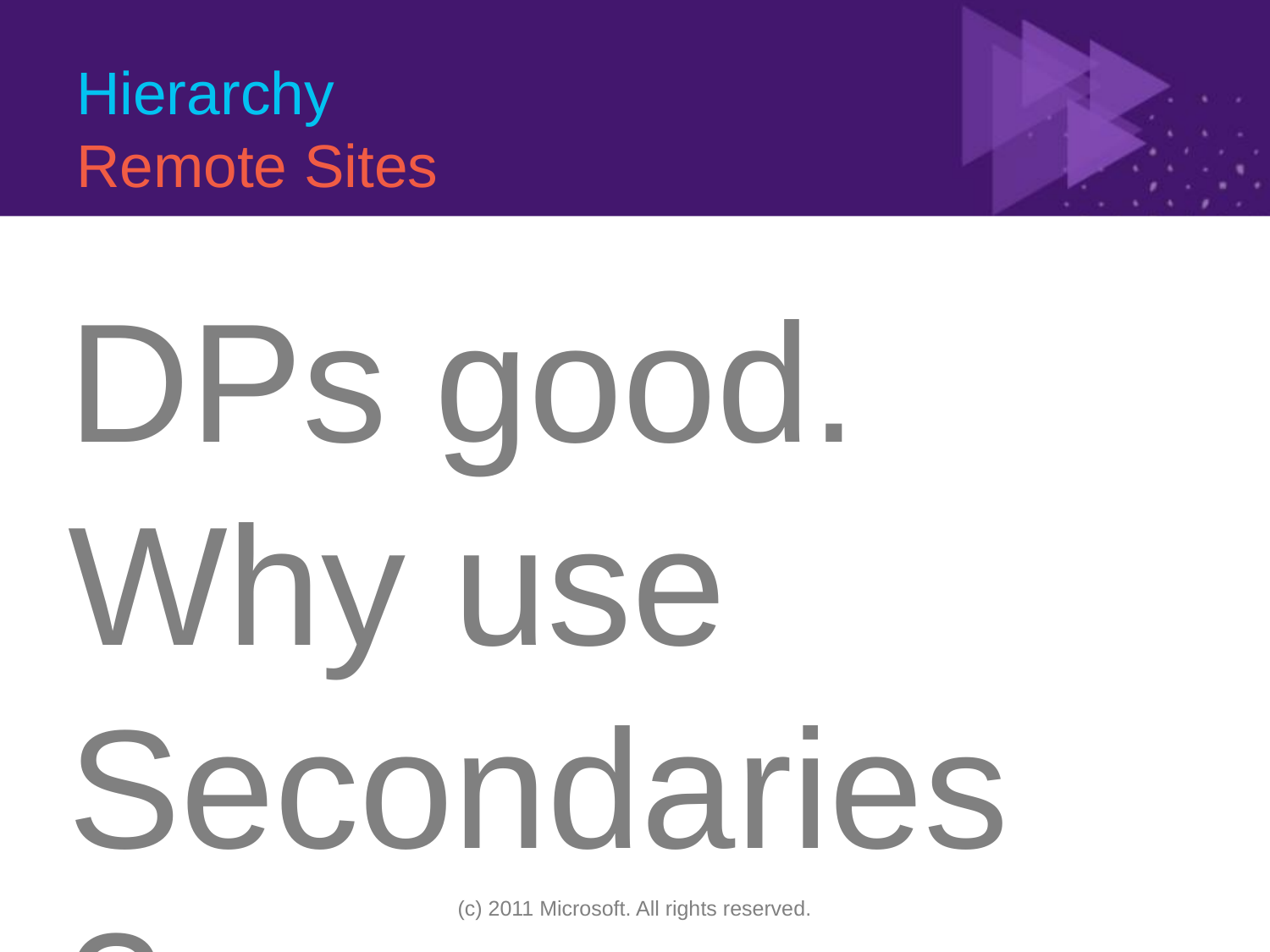

# Hierarchy Remote Sites
DPs good. Why use Secondaries?
(c) 2011 Microsoft. All rights reserved.